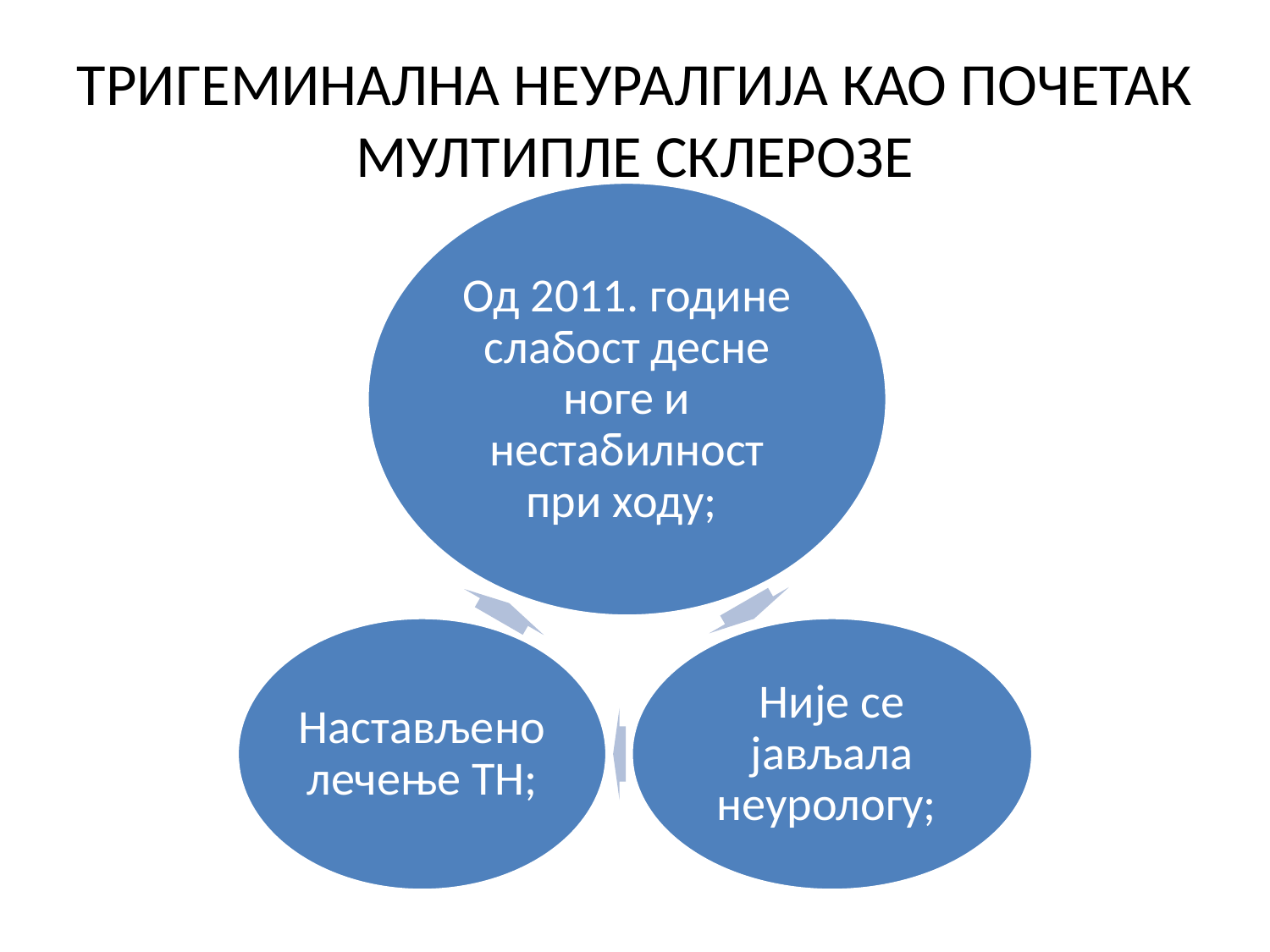

# ТРИГЕМИНАЛНА НЕУРАЛГИЈА КАО ПОЧЕТАК МУЛТИПЛЕ СКЛЕРОЗЕ
Од 2011. године слабост десне ноге и нестабилност при ходу;

Није се јављала неурологу;

Настављено лечење ТН;